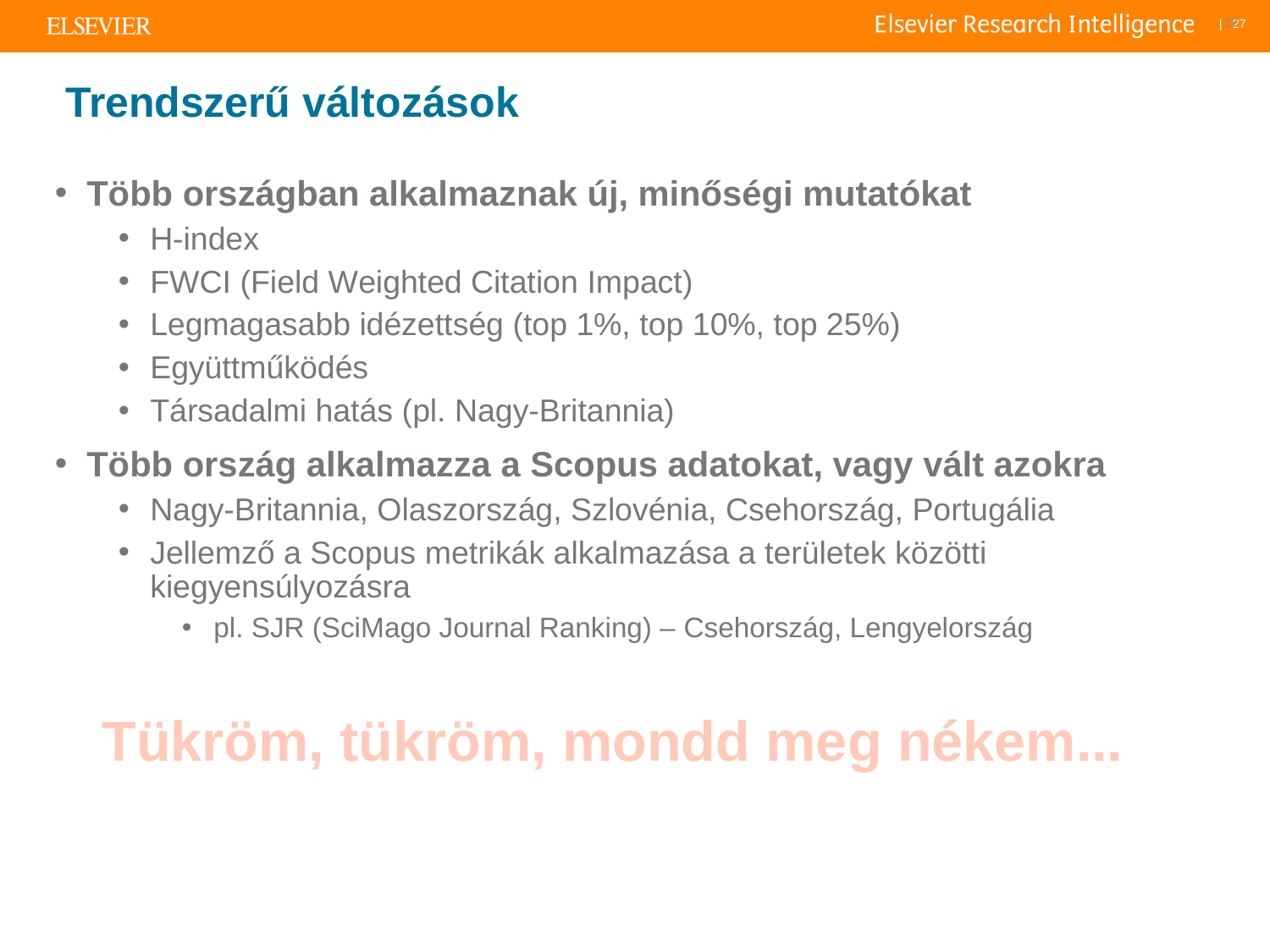

27
# Trendszerű változások
Több országban alkalmaznak új, minőségi mutatókat
H-index
FWCI (Field Weighted Citation Impact)
Legmagasabb idézettség (top 1%, top 10%, top 25%)
Együttműködés
Társadalmi hatás (pl. Nagy-Britannia)
Több ország alkalmazza a Scopus adatokat, vagy vált azokra
Nagy-Britannia, Olaszország, Szlovénia, Csehország, Portugália
Jellemző a Scopus metrikák alkalmazása a területek közötti kiegyensúlyozásra
pl. SJR (SciMago Journal Ranking) – Csehország, Lengyelország

Tükröm, tükröm, mondd meg nékem...